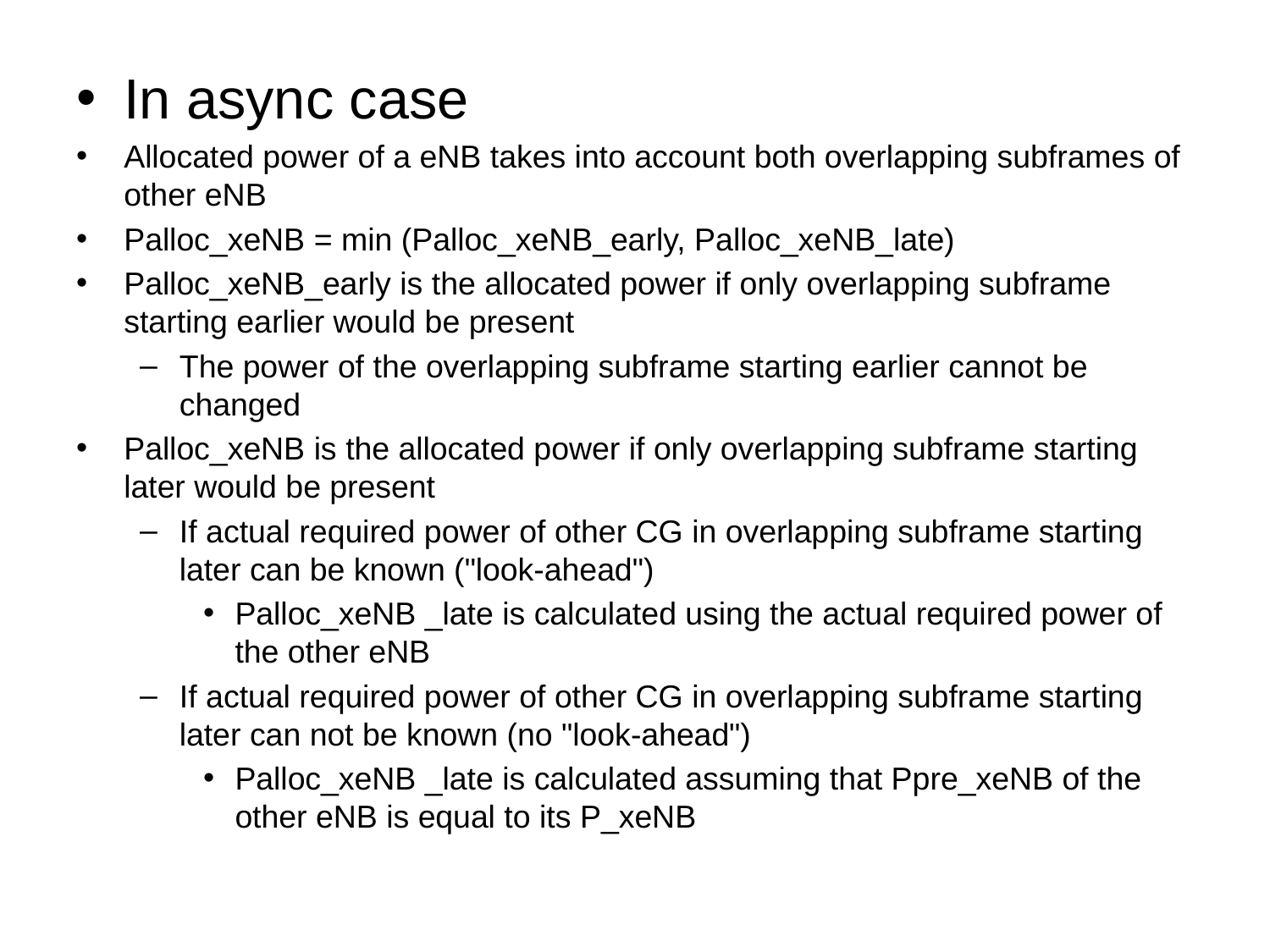

In async case
Allocated power of a eNB takes into account both overlapping subframes of other eNB
Palloc_xeNB = min (Palloc_xeNB_early, Palloc_xeNB_late)
Palloc_xeNB_early is the allocated power if only overlapping subframe starting earlier would be present
The power of the overlapping subframe starting earlier cannot be changed
Palloc_xeNB is the allocated power if only overlapping subframe starting later would be present
If actual required power of other CG in overlapping subframe starting later can be known ("look-ahead")
Palloc_xeNB _late is calculated using the actual required power of the other eNB
If actual required power of other CG in overlapping subframe starting later can not be known (no "look-ahead")
Palloc_xeNB _late is calculated assuming that Ppre_xeNB of the other eNB is equal to its P_xeNB